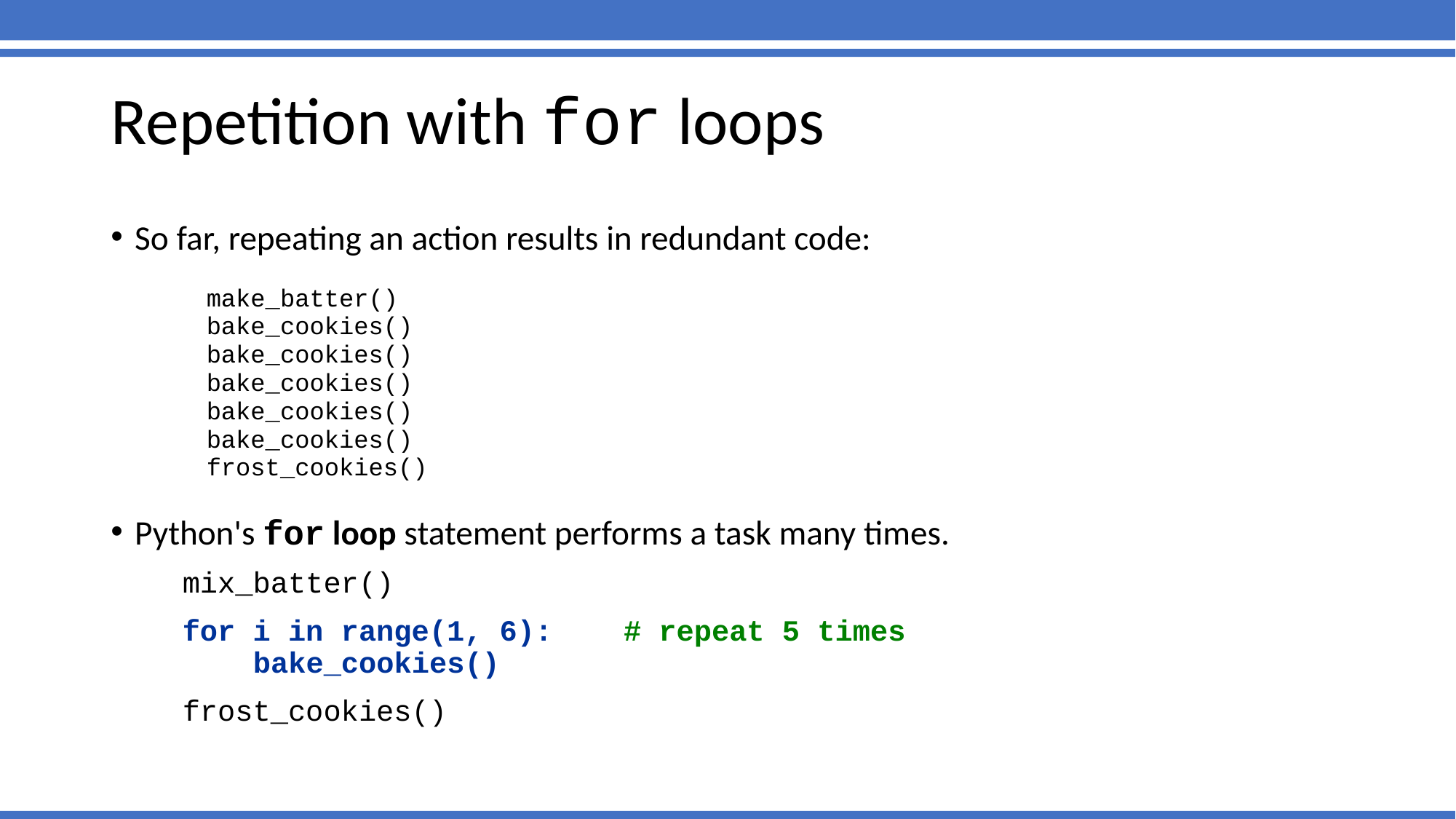

# Repetition with for loops
So far, repeating an action results in redundant code:

make_batter()
bake_cookies()
bake_cookies()
bake_cookies()
bake_cookies()
bake_cookies()
frost_cookies()

Python's for loop statement performs a task many times.

	mix_batter()

	for i in range(1, 6):    # repeat 5 times
	    bake_cookies()

	frost_cookies()